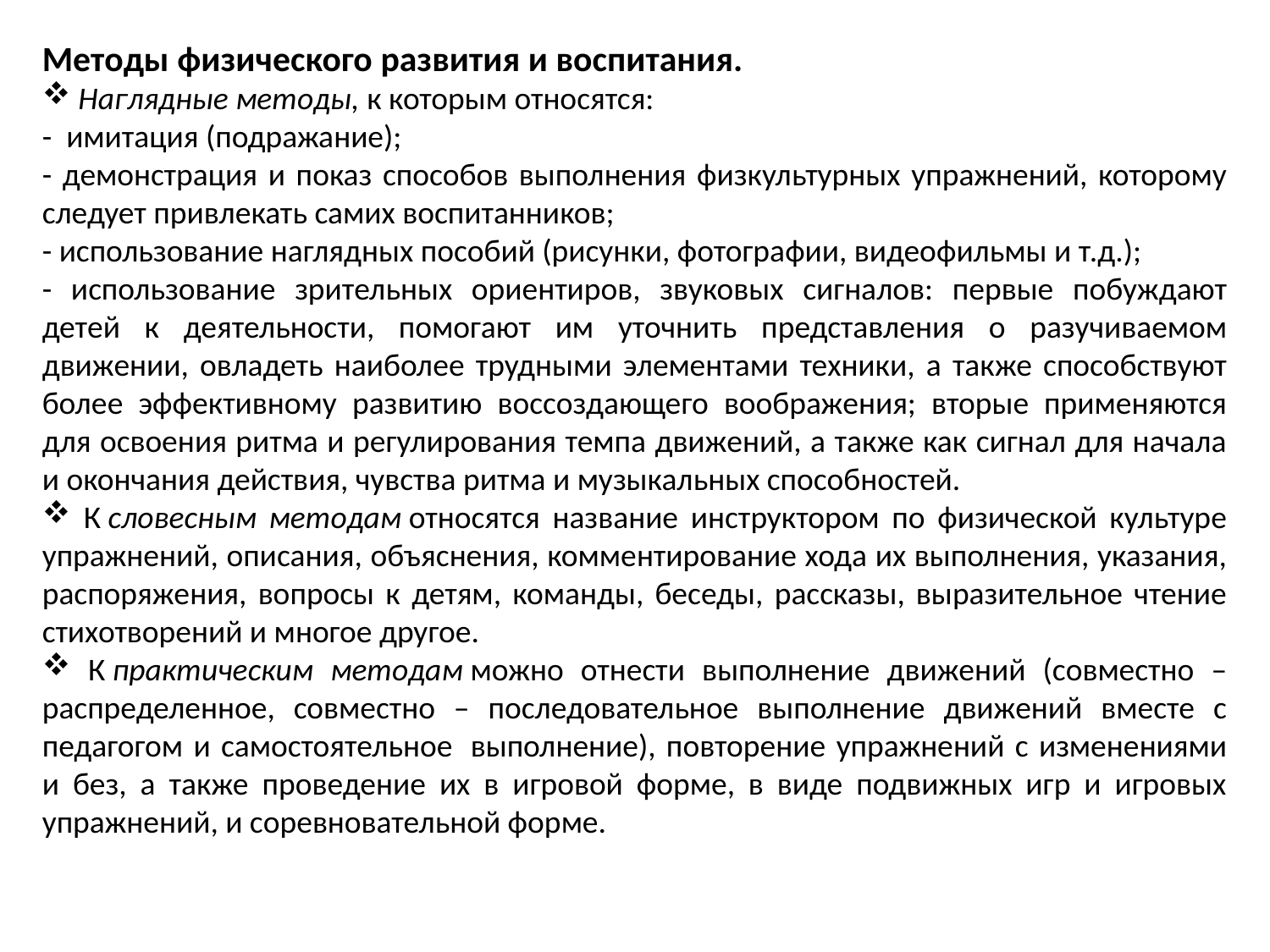

Методы физического развития и воспитания.
 Наглядные методы, к которым относятся:
-  имитация (подражание);
- демонстрация и показ способов выполнения физкультурных упражнений, которому следует привлекать самих воспитанников;
- использование наглядных пособий (рисунки, фотографии, видеофильмы и т.д.);
- использование зрительных ориентиров, звуковых сигналов: первые побуждают детей к деятельности, помогают им уточнить представления о разучиваемом движении, овладеть наиболее трудными элементами техники, а также способствуют более эффективному развитию воссоздающего воображения; вторые применяются для освоения ритма и регулирования темпа движений, а также как сигнал для начала и окончания действия, чувства ритма и музыкальных способностей.
 К словесным методам относятся название инструктором по физической культуре упражнений, описания, объяснения, комментирование хода их выполнения, указания, распоряжения, вопросы к детям, команды, беседы, рассказы, выразительное чтение стихотворений и многое другое.
 К практическим методам можно отнести выполнение движений (совместно – распределенное, совместно – последовательное выполнение движений вместе с педагогом и самостоятельное  выполнение), повторение упражнений с изменениями и без, а также проведение их в игровой форме, в виде подвижных игр и игровых упражнений, и соревновательной форме.